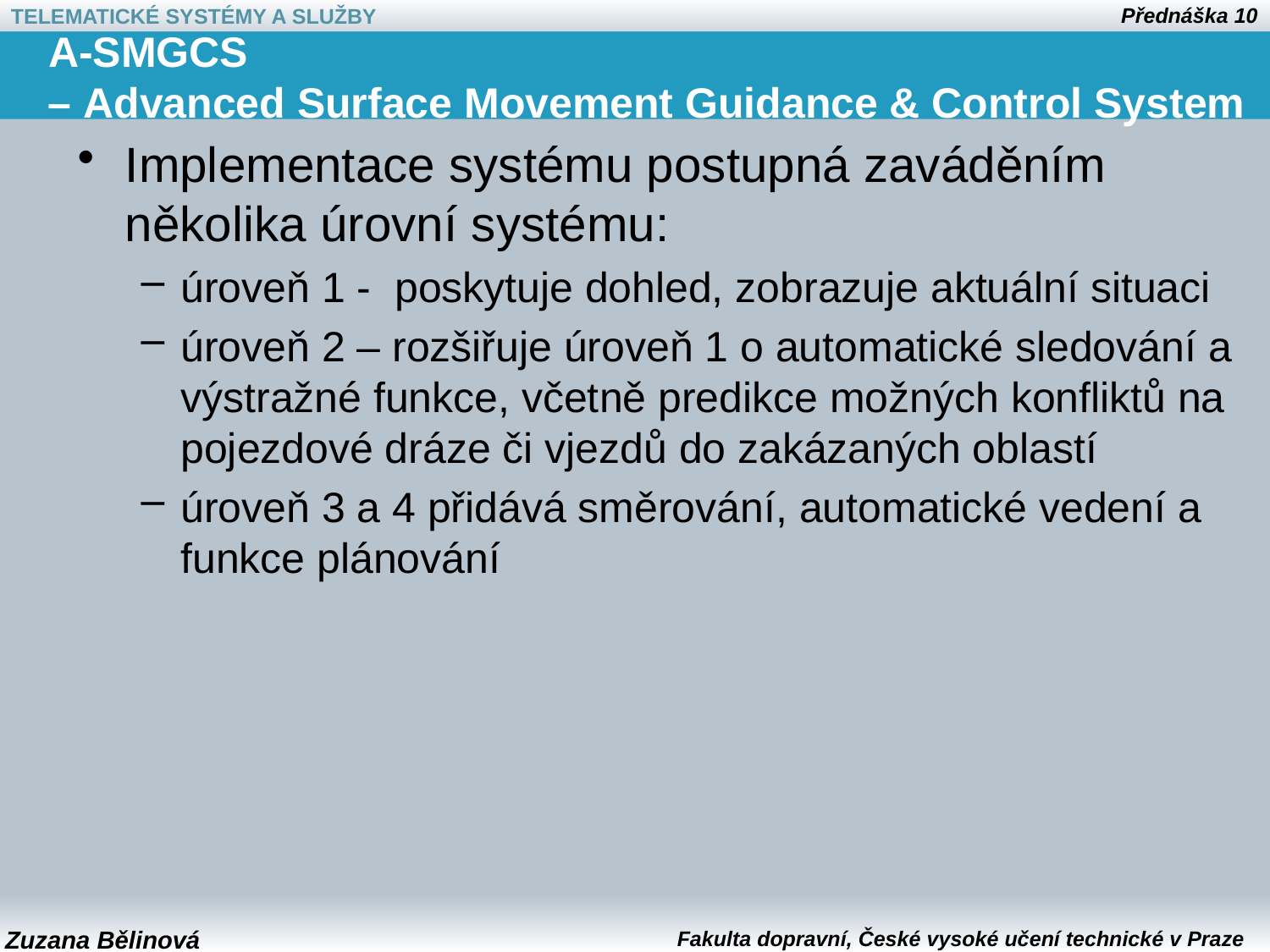

# A-SMGCS – Advanced Surface Movement Guidance & Control System
Implementace systému postupná zaváděním několika úrovní systému:
úroveň 1 -  poskytuje dohled, zobrazuje aktuální situaci
úroveň 2 – rozšiřuje úroveň 1 o automatické sledování a výstražné funkce, včetně predikce možných konfliktů na pojezdové dráze či vjezdů do zakázaných oblastí
úroveň 3 a 4 přidává směrování, automatické vedení a funkce plánování